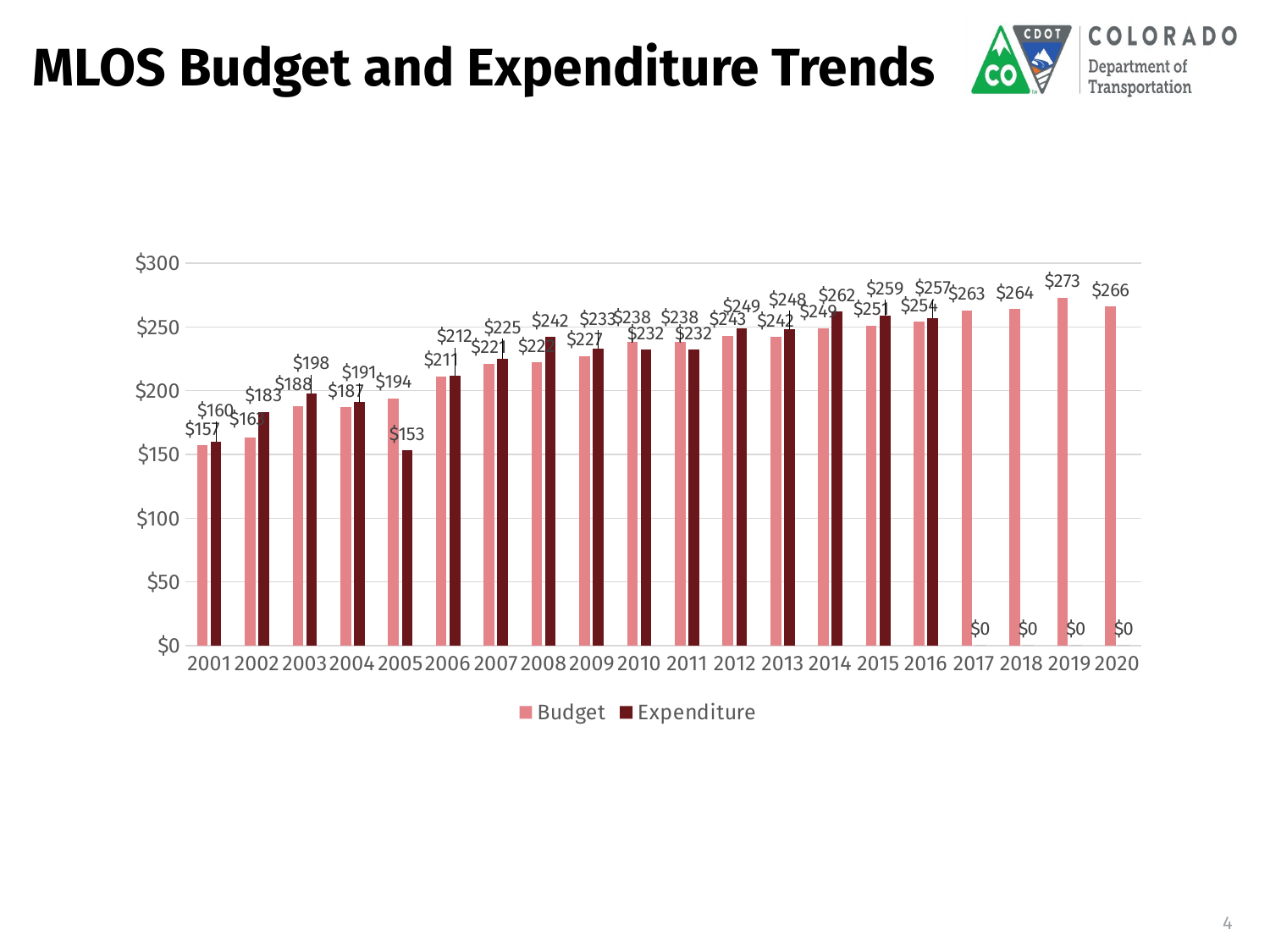

# MLOS Budget and Expenditure Trends

### Chart

| Category | Budget | Expenditure |
|---|---|---|
| 2001 | 157.0 | 160.0 |
| 2002 | 163.0 | 183.0 |
| 2003 | 188.0 | 198.0 |
| 2004 | 187.0 | 191.0 |
| 2005 | 194.0 | 153.0 |
| 2006 | 211.0 | 212.0 |
| 2007 | 221.0 | 225.0 |
| 2008 | 222.0 | 242.0 |
| 2009 | 227.0 | 233.0 |
| 2010 | 238.0 | 232.0 |
| 2011 | 238.0 | 232.0 |
| 2012 | 243.0 | 249.0 |
| 2013 | 242.0 | 248.0 |
| 2014 | 249.0 | 262.0 |
| 2015 | 251.0 | 259.0 |
| 2016 | 254.0 | 257.0 |
| 2017 | 263.0 | 0.0 |
| 2018 | 264.0 | 0.0 |
| 2019 | 273.0 | 0.0 |
| 2020 | 266.0 | 0.0 |
4